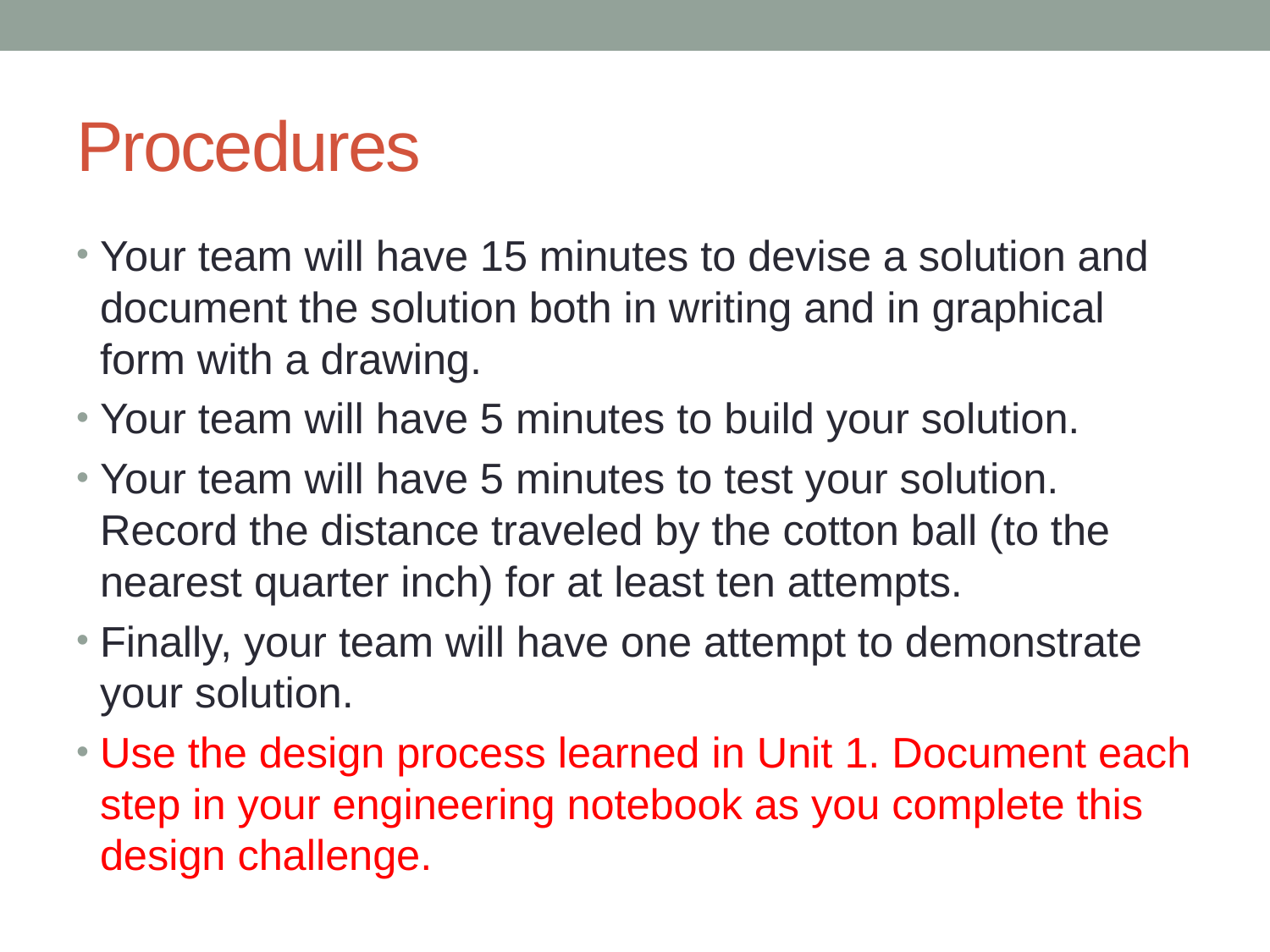

# Procedures
Your team will have 15 minutes to devise a solution and document the solution both in writing and in graphical form with a drawing.
Your team will have 5 minutes to build your solution.
Your team will have 5 minutes to test your solution. Record the distance traveled by the cotton ball (to the nearest quarter inch) for at least ten attempts.
Finally, your team will have one attempt to demonstrate your solution.
Use the design process learned in Unit 1. Document each step in your engineering notebook as you complete this design challenge.